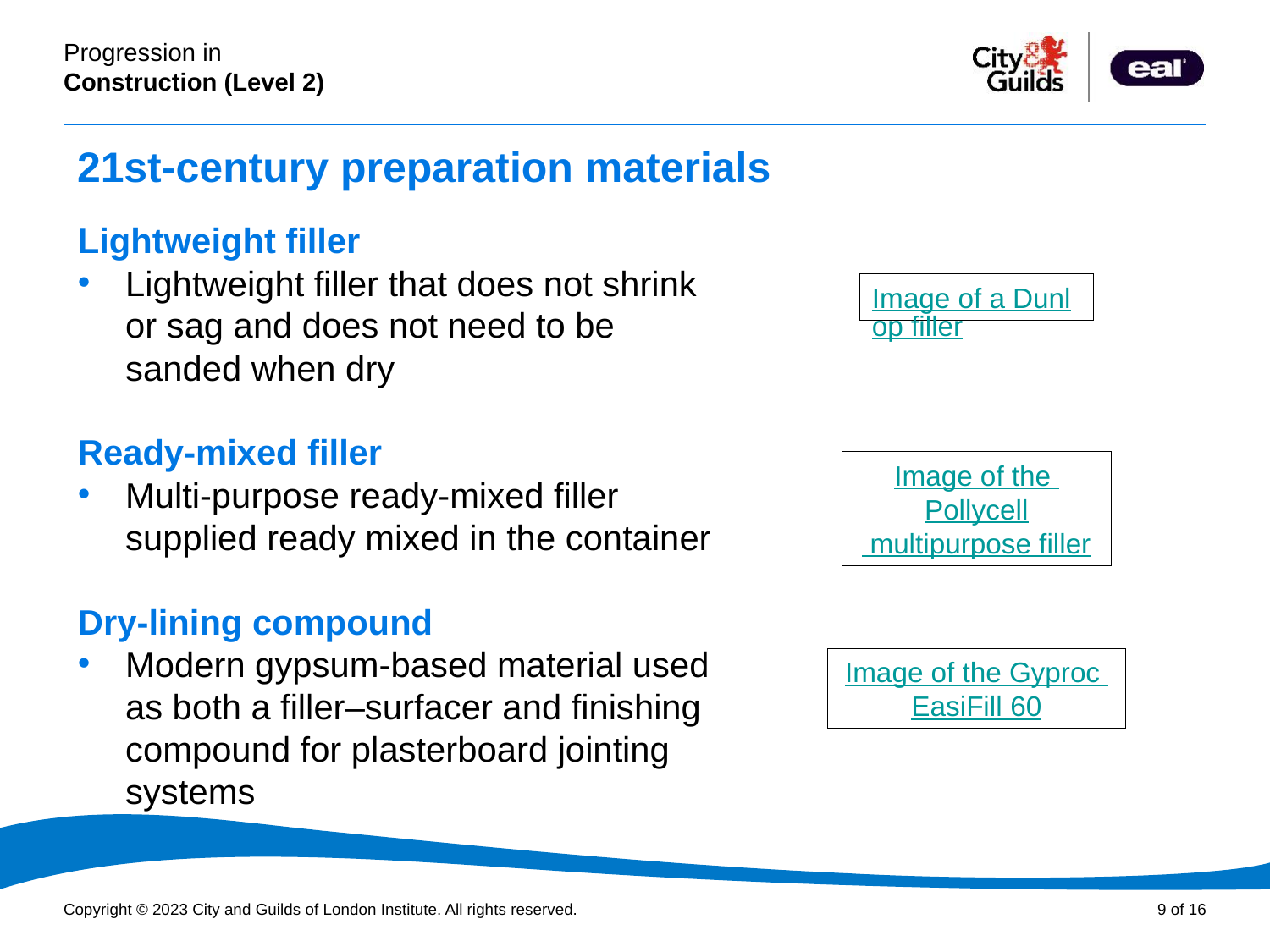

# 21st-century preparation materials
Lightweight filler
Lightweight filler that does not shrink or sag and does not need to be sanded when dry

Ready-mixed filler
Multi-purpose ready-mixed filler supplied ready mixed in the container

Dry-lining compound
Modern gypsum-based material used as both a filler–surfacer and finishing compound for plasterboard jointing systems
Image of a Dunlop filler
Image of the Pollycell multipurpose filler
Image of the Gyproc EasiFill 60